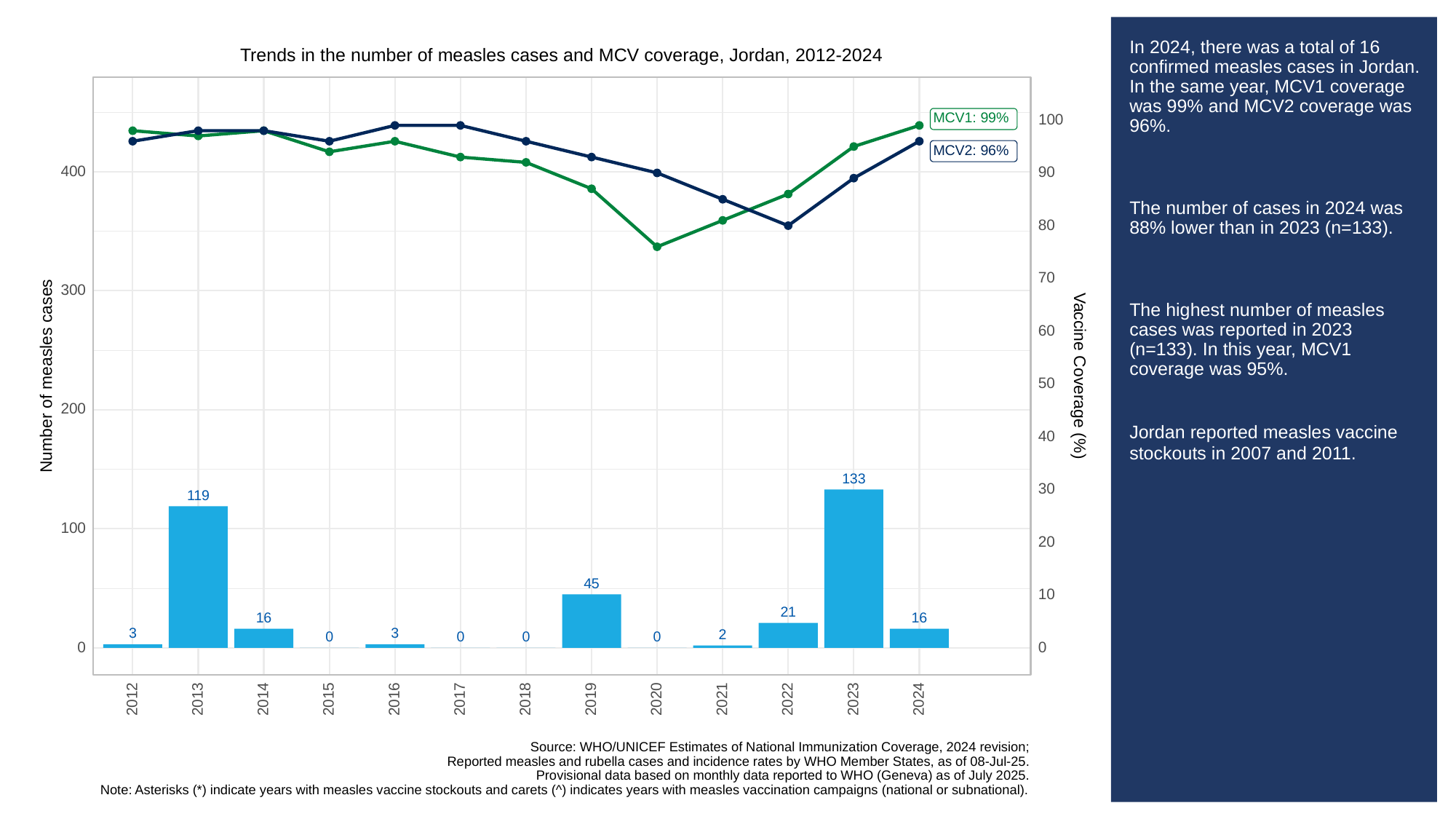

# In 2024, there was a total of 16 confirmed measles cases in Jordan. In the same year, MCV1 coverage was 99% and MCV2 coverage was 96%.

The number of cases in 2024 was 88% lower than in 2023 (n=133).

The highest number of measles cases was reported in 2023 (n=133). In this year, MCV1 coverage was 95%.

Jordan reported measles vaccine stockouts in 2007 and 2011.

Trends in the number of measles cases and MCV coverage, Jordan, 2012-2024

MCV1: 99%
100

MCV2: 96%

400
90

80

70
300

60

Vaccine Coverage (%)
Number of measles cases
50
200

40

133
30

119

100

20
45

10

21
16
16

3
3

2
0
0
0
0
0
0

2013
2023
2012
2014
2015
2016
2017
2018
2019
2020
2021
2022
2024
Source: WHO/UNICEF Estimates of National Immunization Coverage, 2024 revision;
Reported measles and rubella cases and incidence rates by WHO Member States, as of 08-Jul-25.
Provisional data based on monthly data reported to WHO (Geneva) as of July 2025.
Note: Asterisks (*) indicate years with measles vaccine stockouts and carets (^) indicates years with measles vaccination campaigns (national or subnational).